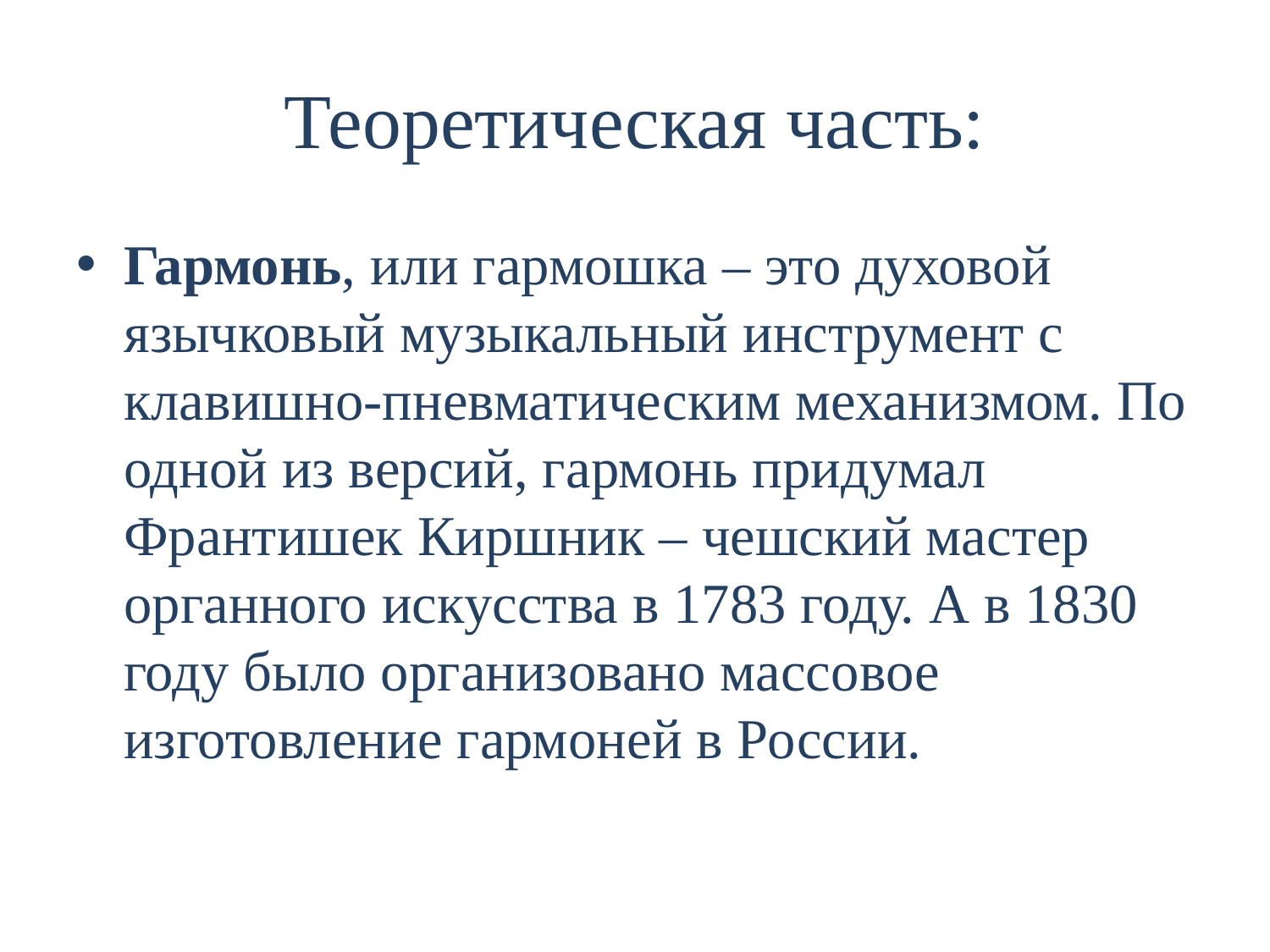

# Теоретическая часть:
Гармонь, или гармошка – это духовой язычковый музыкальный инструмент с клавишно-пневматическим механизмом. По одной из версий, гармонь придумал Франтишек Киршник – чешский мастер органного искусства в 1783 году. А в 1830 году было организовано массовое изготовление гармоней в России.